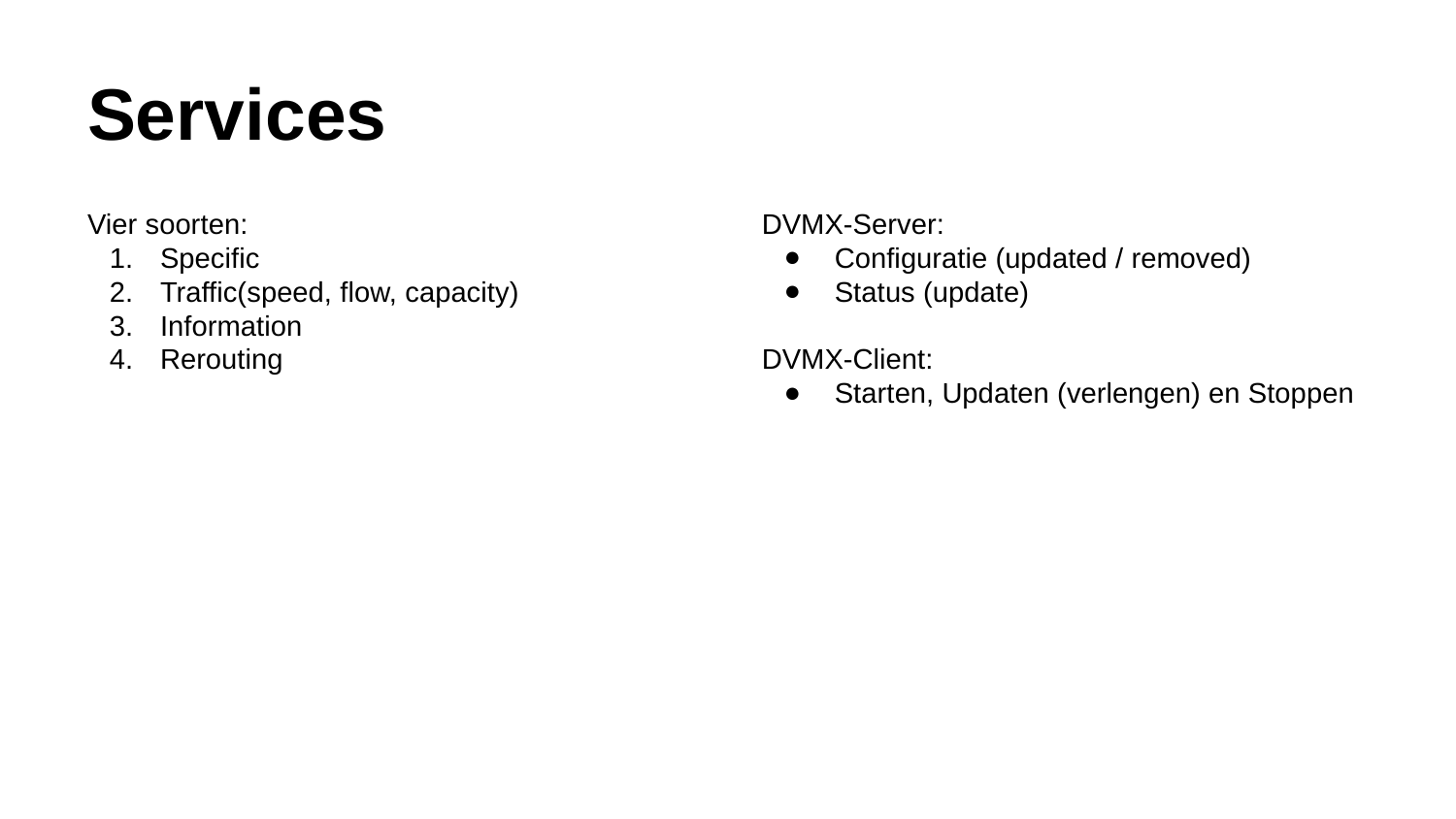

# Services
Vier soorten:
Specific
Traffic(speed, flow, capacity)
Information
Rerouting
DVMX-Server:
Configuratie (updated / removed)
Status (update)

DVMX-Client:
Starten, Updaten (verlengen) en Stoppen